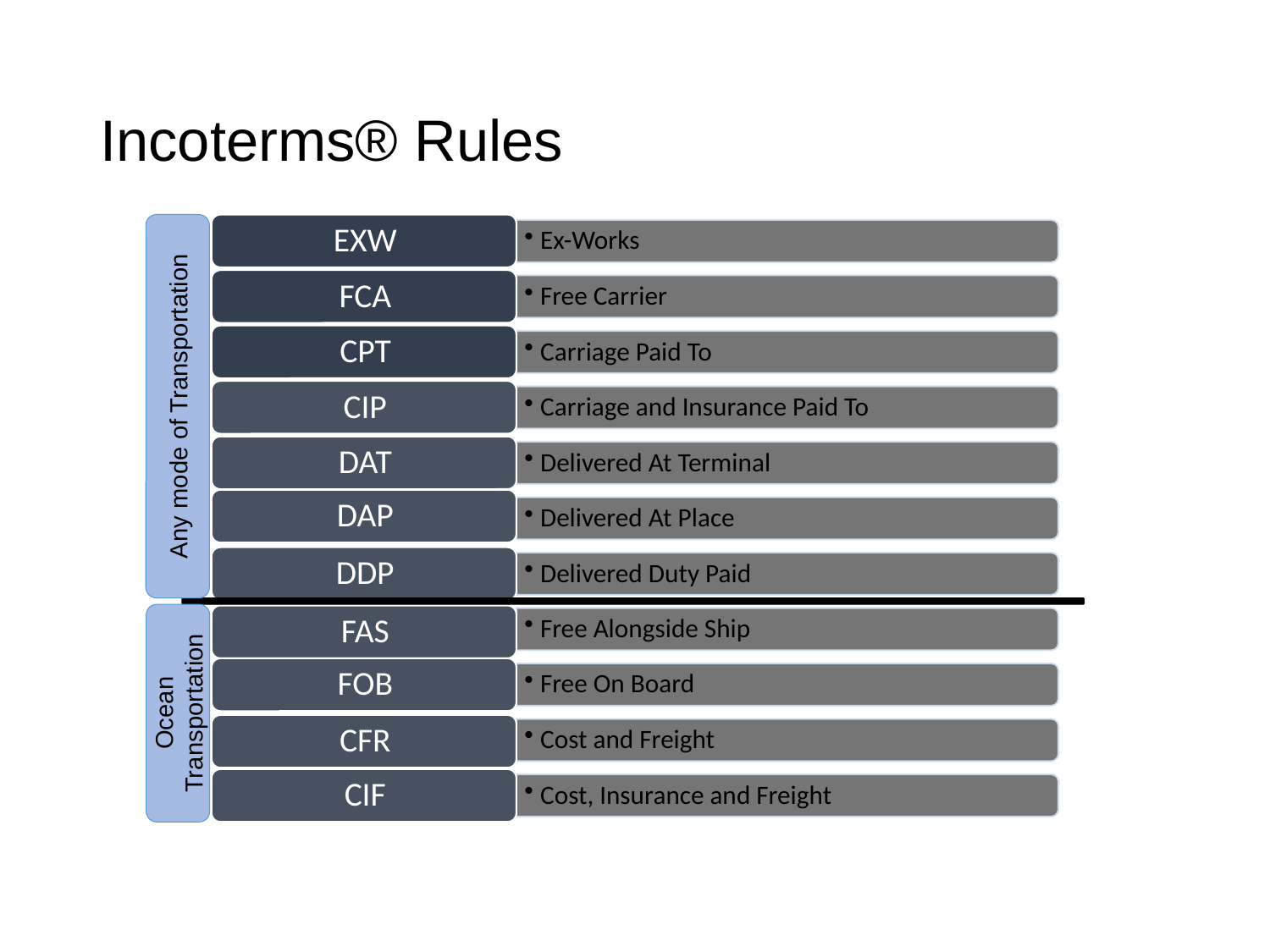

# Incoterms® Rules
Any mode of Transportation
Ex-Works
EXW
Free Carrier
FCA
Carriage Paid To
CPT
Carriage and Insurance Paid To
CIP
Delivered At Terminal
DAT
Delivered At Place
DAP
Delivered Duty Paid
DDP
Free Alongside Ship
FAS
Free On Board
FOB
Cost and Freight
CFR
Cost, Insurance and Freight
CIF

Ocean Transportation